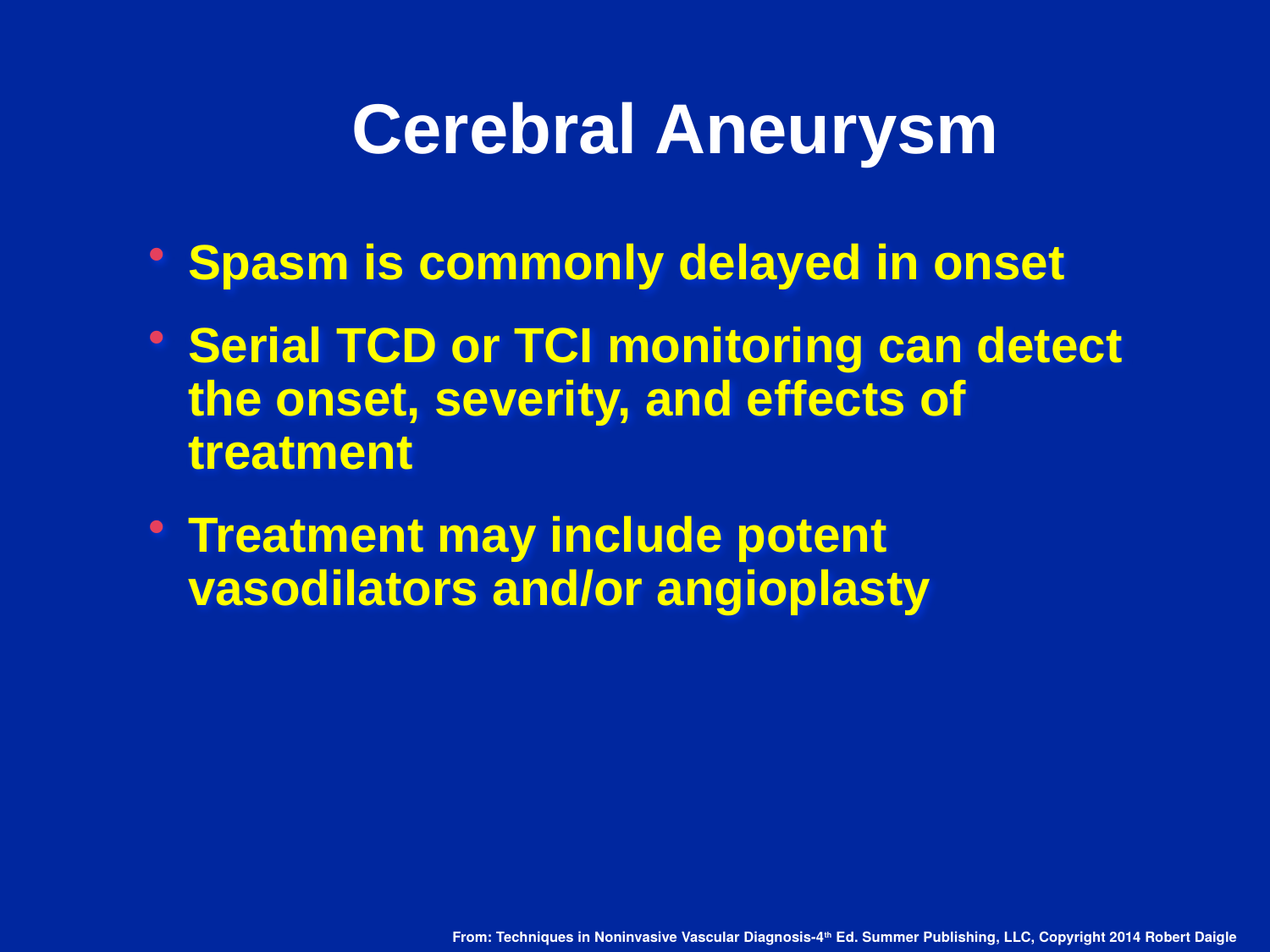

# Cerebral Aneurysm
Spasm is commonly delayed in onset
Serial TCD or TCI monitoring can detect the onset, severity, and effects of treatment
Treatment may include potent vasodilators and/or angioplasty